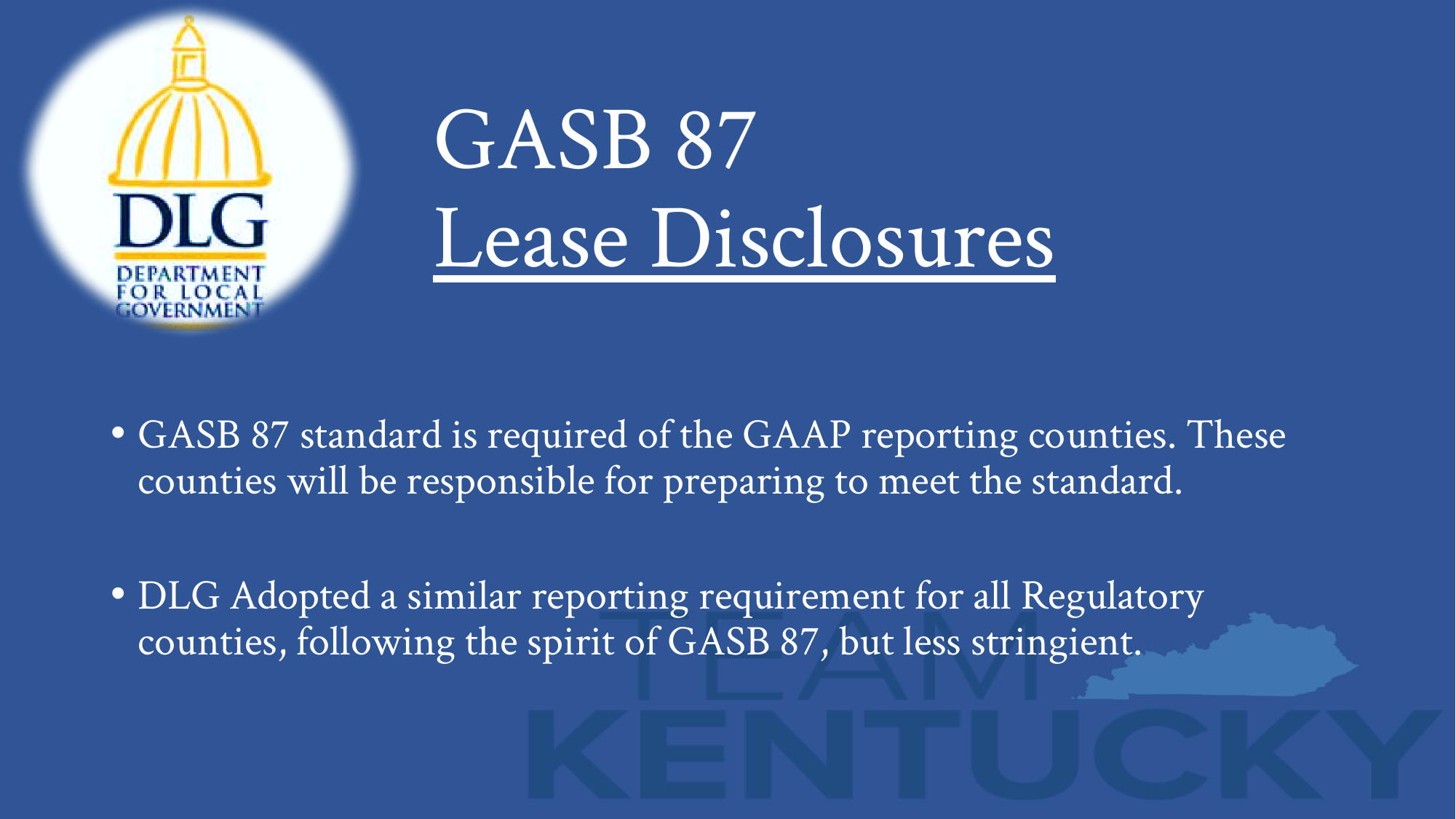

# GASB 87 Lease Disclosures

GASB 87 standard is required of the GAAP reporting counties. These counties will be responsible for preparing to meet the standard.

DLG Adopted a similar reporting requirement for all Regulatory counties, following the spirit of GASB 87, but less stringient.